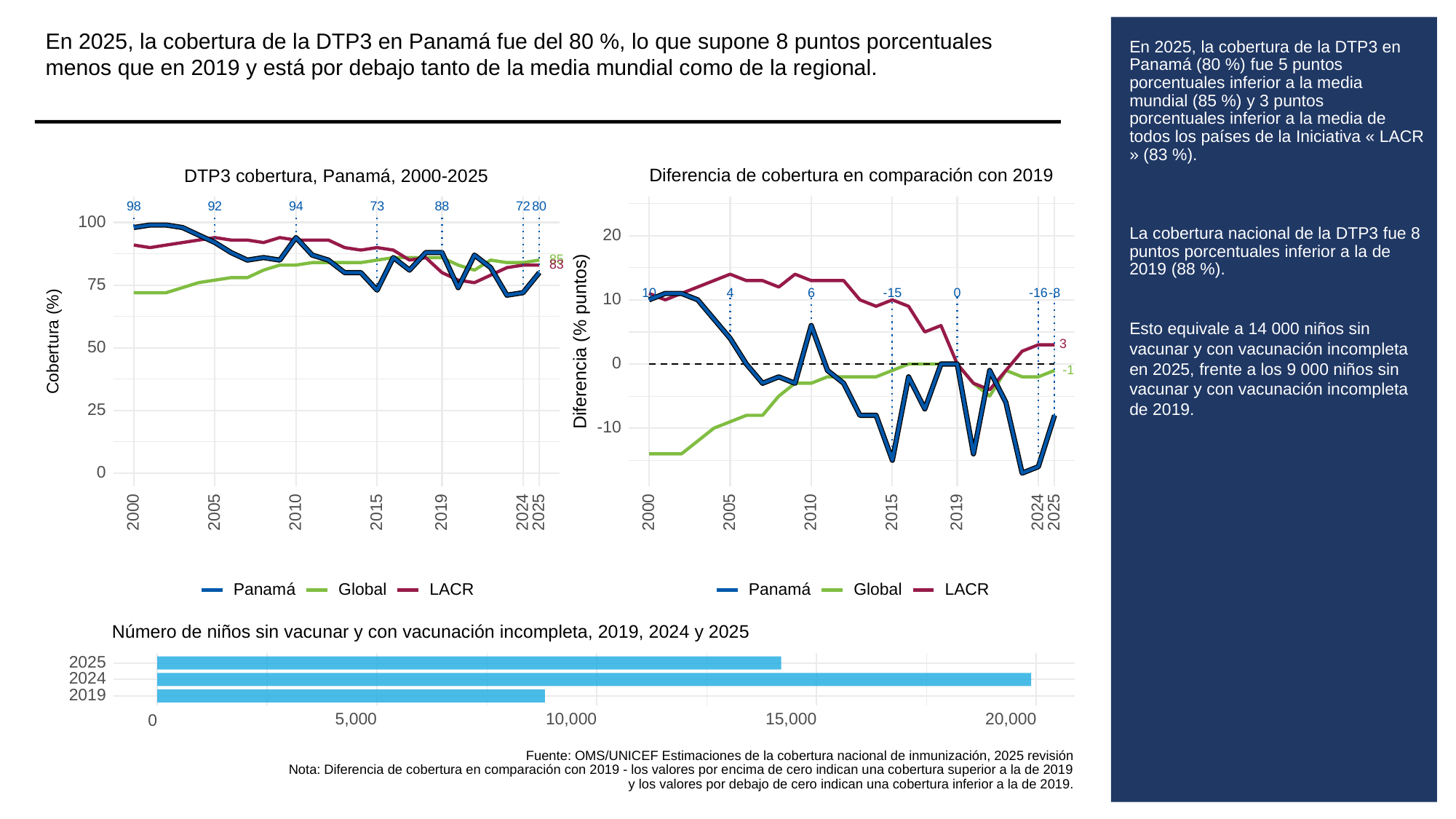

En 2025, la cobertura de la DTP3 en Panamá fue del 80 %, lo que supone 8 puntos porcentuales menos que en 2019 y está por debajo tanto de la media mundial como de la regional.
# En 2025, la cobertura de la DTP3 en Panamá (80 %) fue 5 puntos porcentuales inferior a la media mundial (85 %) y 3 puntos porcentuales inferior a la media de todos los países de la Iniciativa « LACR » (83 %).

La cobertura nacional de la DTP3 fue 8 puntos porcentuales inferior a la de 2019 (88 %).

Esto equivale a 14 000 niños sin vacunar y con vacunación incompleta en 2025, frente a los 9 000 niños sin vacunar y con vacunación incompleta de 2019.

Diferencia de cobertura en comparación con 2019
DTP3 cobertura, Panamá, 2000-2025

73
98
92
94
88
80
72

100

20

85

83

75

10
6
-15
0
-16
-8
4

10

Diferencia (% puntos)
Cobertura (%)
3
50

0

-1

25

-10

0

2000
2005
2010
2015
2019
2024
2025
2000
2005
2010
2015
2019
2024
2025
Global
LACR
Global
LACR
Panamá
Panamá

Número de niños sin vacunar y con vacunación incompleta, 2019, 2024 y 2025

2025

2024

2019

5,000
10,000
15,000
20,000
0
Fuente: OMS/UNICEF Estimaciones de la cobertura nacional de inmunización, 2025 revisión
Nota: Diferencia de cobertura en comparación con 2019 - los valores por encima de cero indican una cobertura superior a la de 2019
y los valores por debajo de cero indican una cobertura inferior a la de 2019.